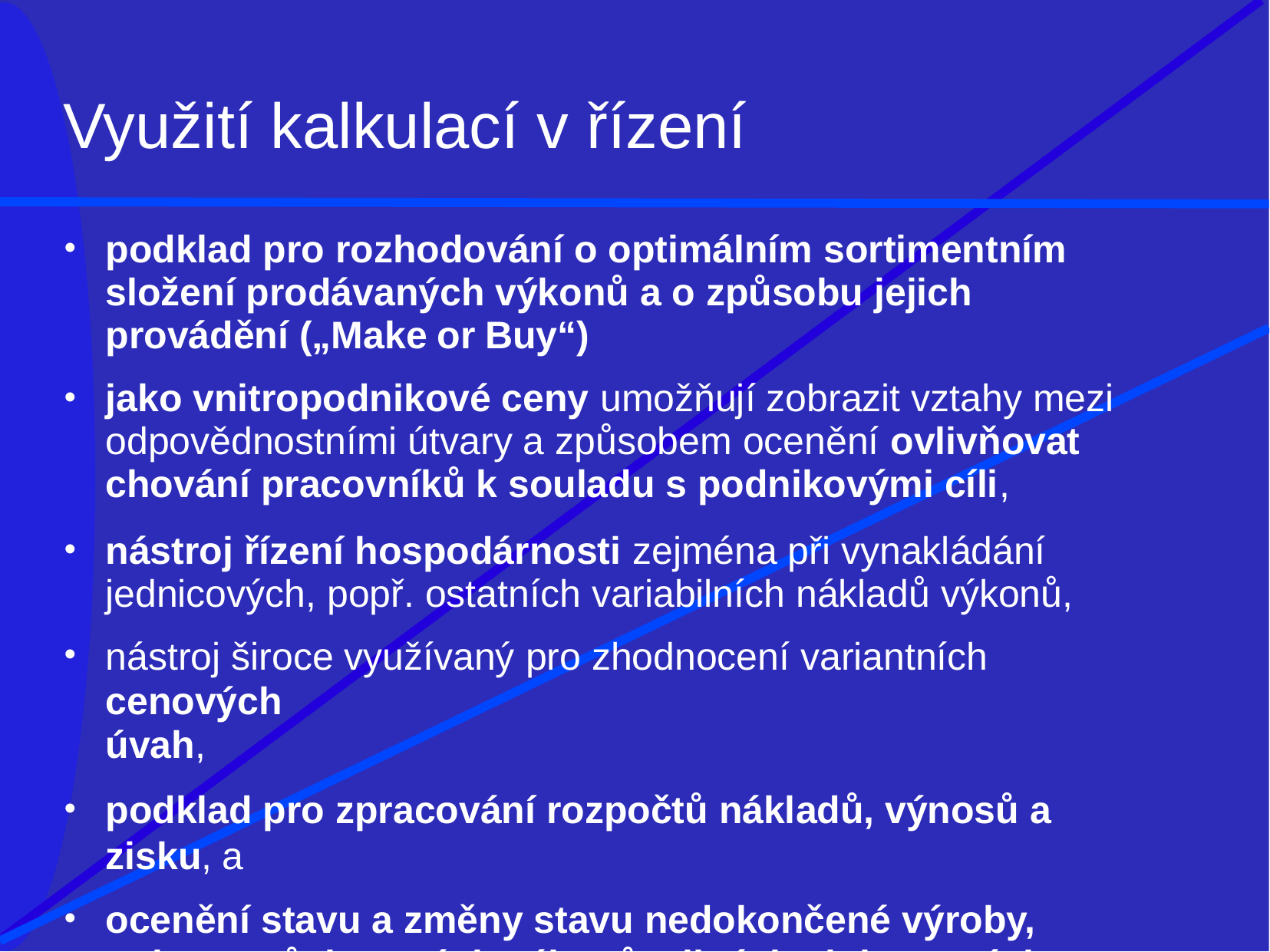

# Využití kalkulací v řízení
podklad pro rozhodování o optimálním sortimentním složení prodávaných výkonů a o způsobu jejich provádění („Make or Buy“)
jako vnitropodnikové ceny umožňují zobrazit vztahy mezi odpovědnostními útvary a způsobem ocenění ovlivňovat chování pracovníků k souladu s podnikovými cíli,
nástroj řízení hospodárnosti zejména při vynakládání jednicových, popř. ostatních variabilních nákladů výkonů,
nástroj široce využívaný pro zhodnocení variantních cenových
úvah,
podklad pro zpracování rozpočtů nákladů, výnosů a zisku, a
ocenění stavu a změny stavu nedokončené výroby,
polotovarů, hotových výkonů a jiných aktivovaných výkonů.